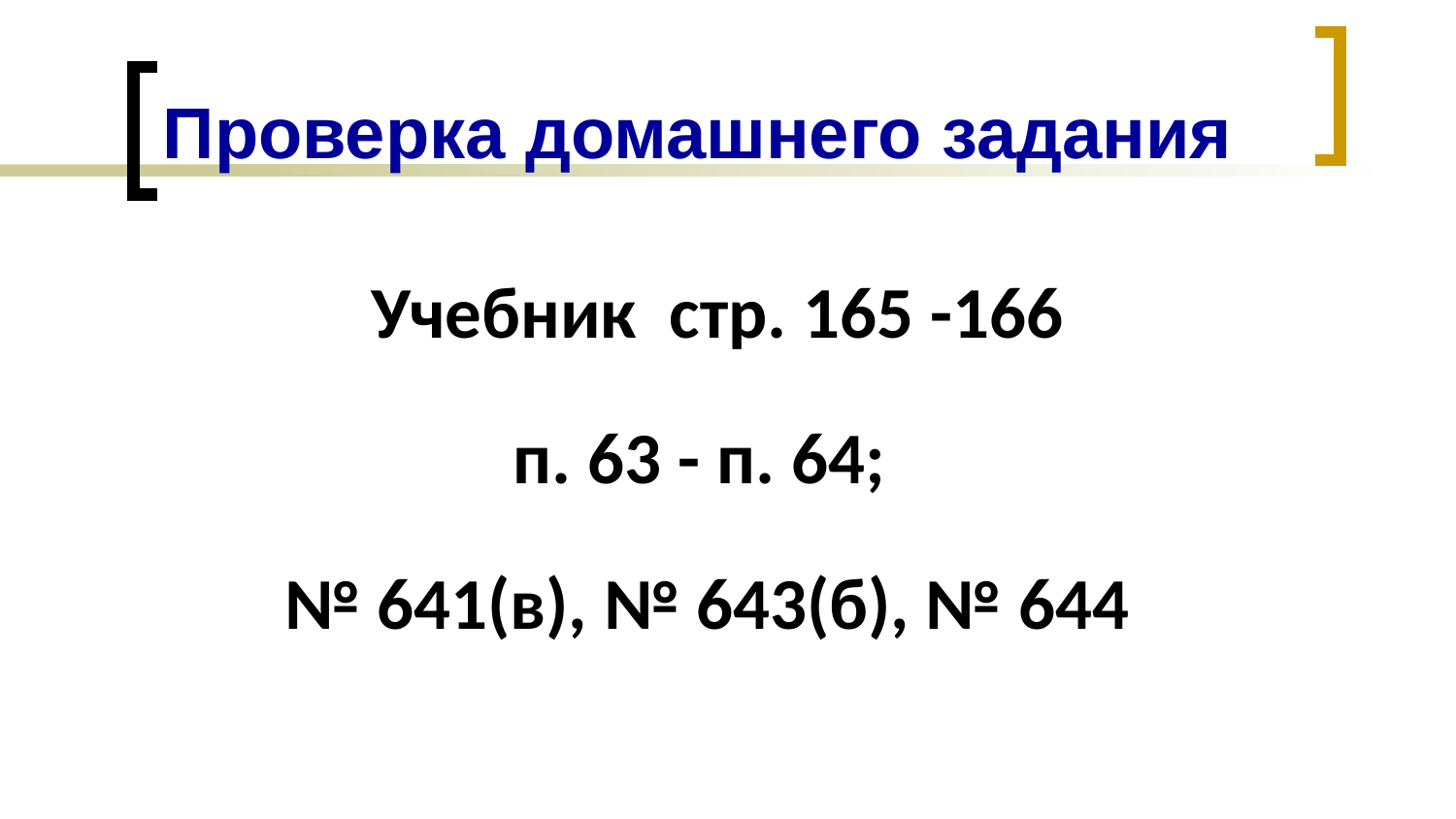

# Проверка домашнего задания
 Учебник  стр. 165 -166
п. 63 - п. 64;
№ 641(в), № 643(б), № 644